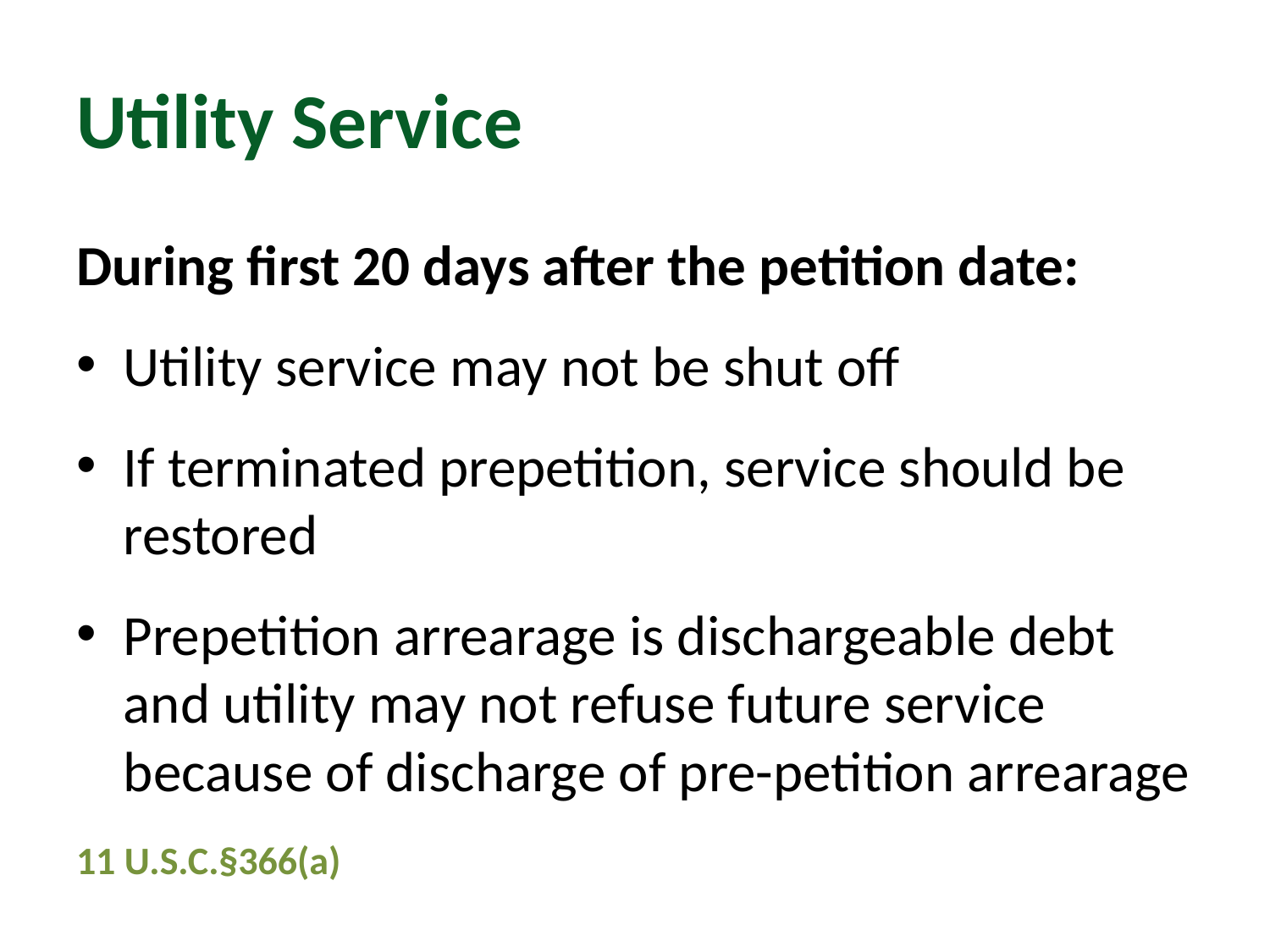

# Utility Service
During first 20 days after the petition date:
Utility service may not be shut off
If terminated prepetition, service should be restored
Prepetition arrearage is dischargeable debt and utility may not refuse future service because of discharge of pre-petition arrearage
11 U.S.C.§366(a)